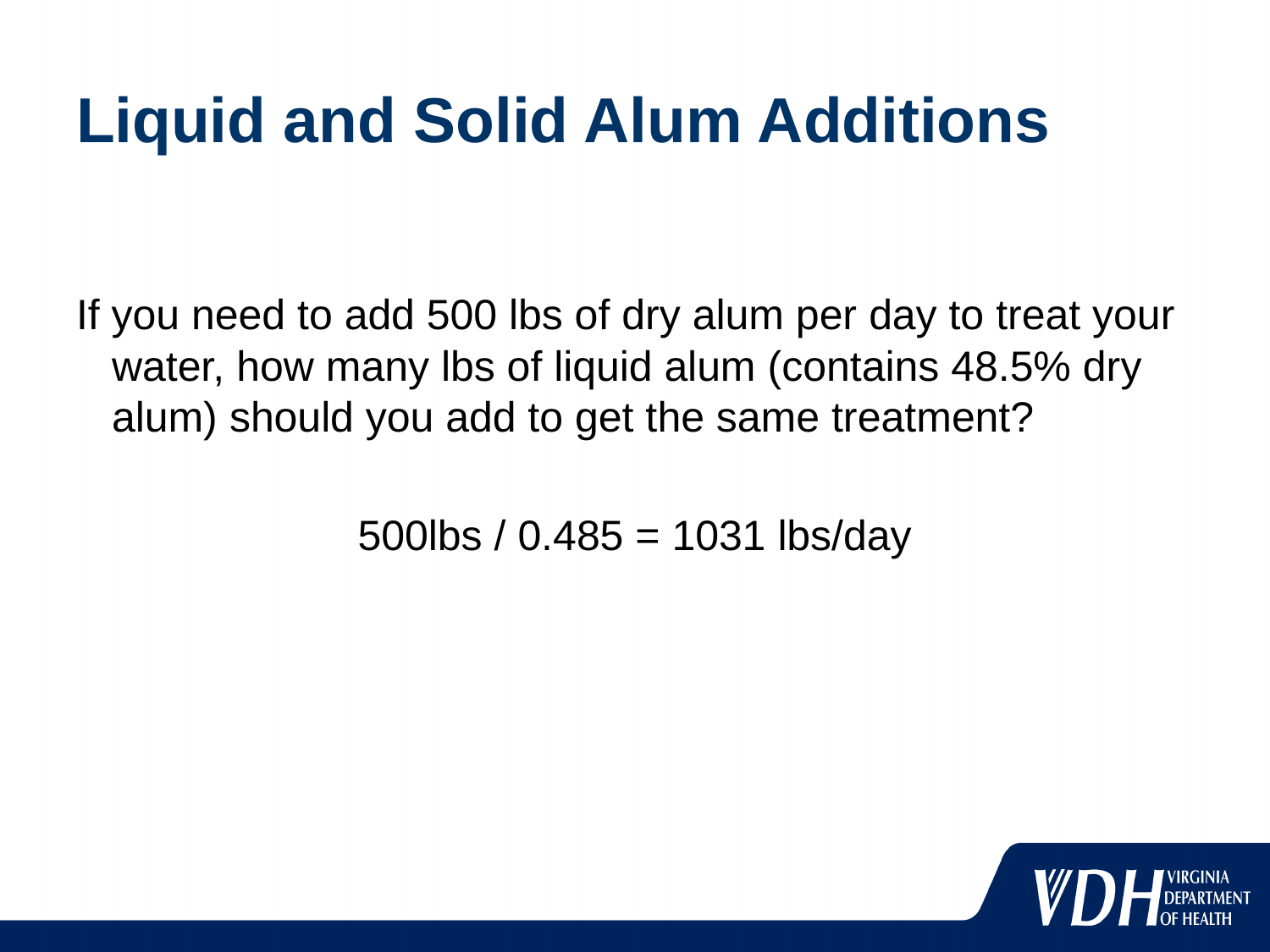

# Liquid and Solid Alum Additions

If you need to add 500 lbs of dry alum per day to treat your water, how many lbs of liquid alum (contains 48.5% dry alum) should you add to get the same treatment?

500lbs / 0.485 = 1031 lbs/day